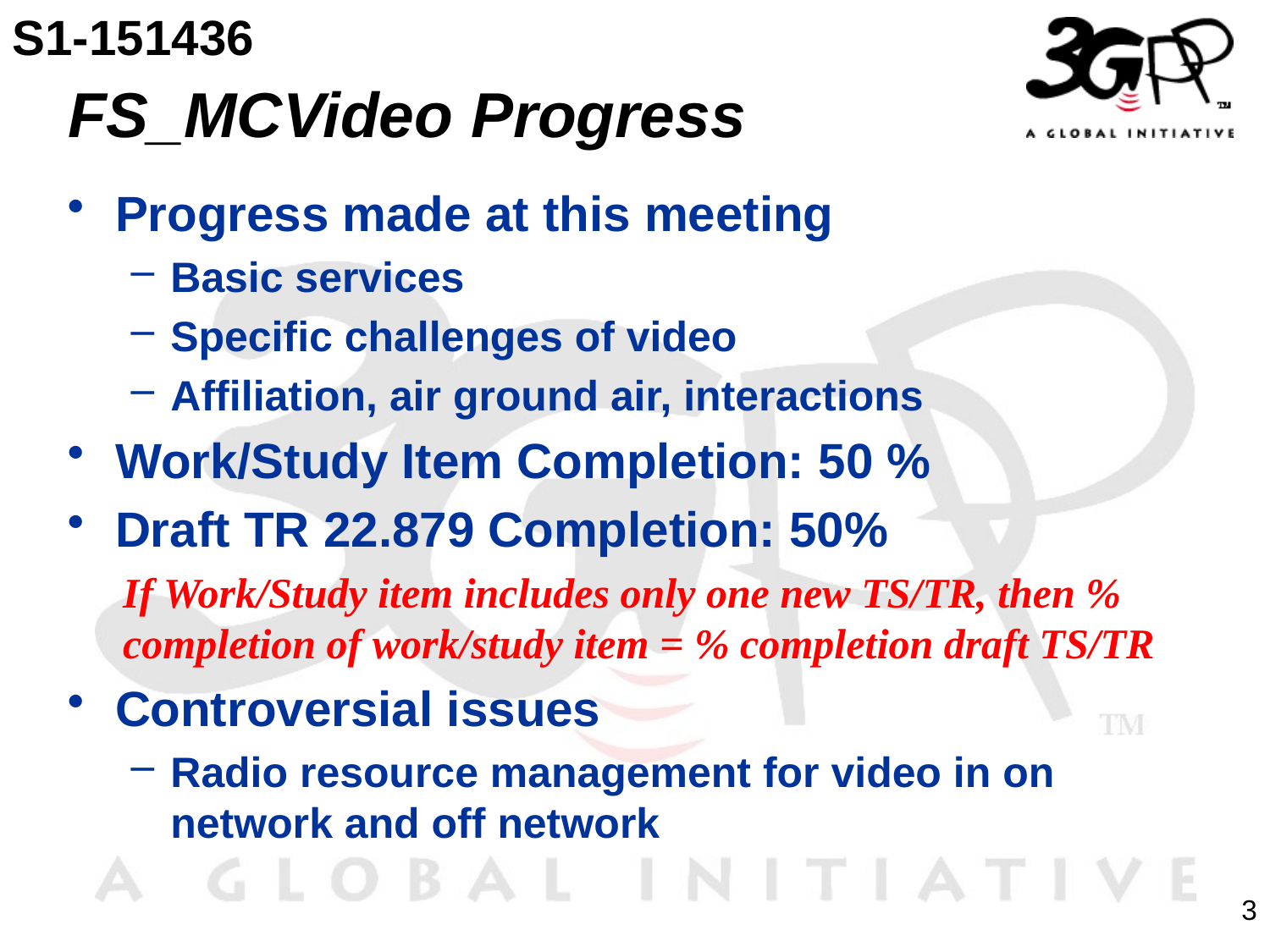

S1-151436
# FS_MCVideo Progress
Progress made at this meeting
Basic services
Specific challenges of video
Affiliation, air ground air, interactions
Work/Study Item Completion: 50 %
Draft TR 22.879 Completion: 50%
If Work/Study item includes only one new TS/TR, then % completion of work/study item = % completion draft TS/TR
Controversial issues
Radio resource management for video in on network and off network
3